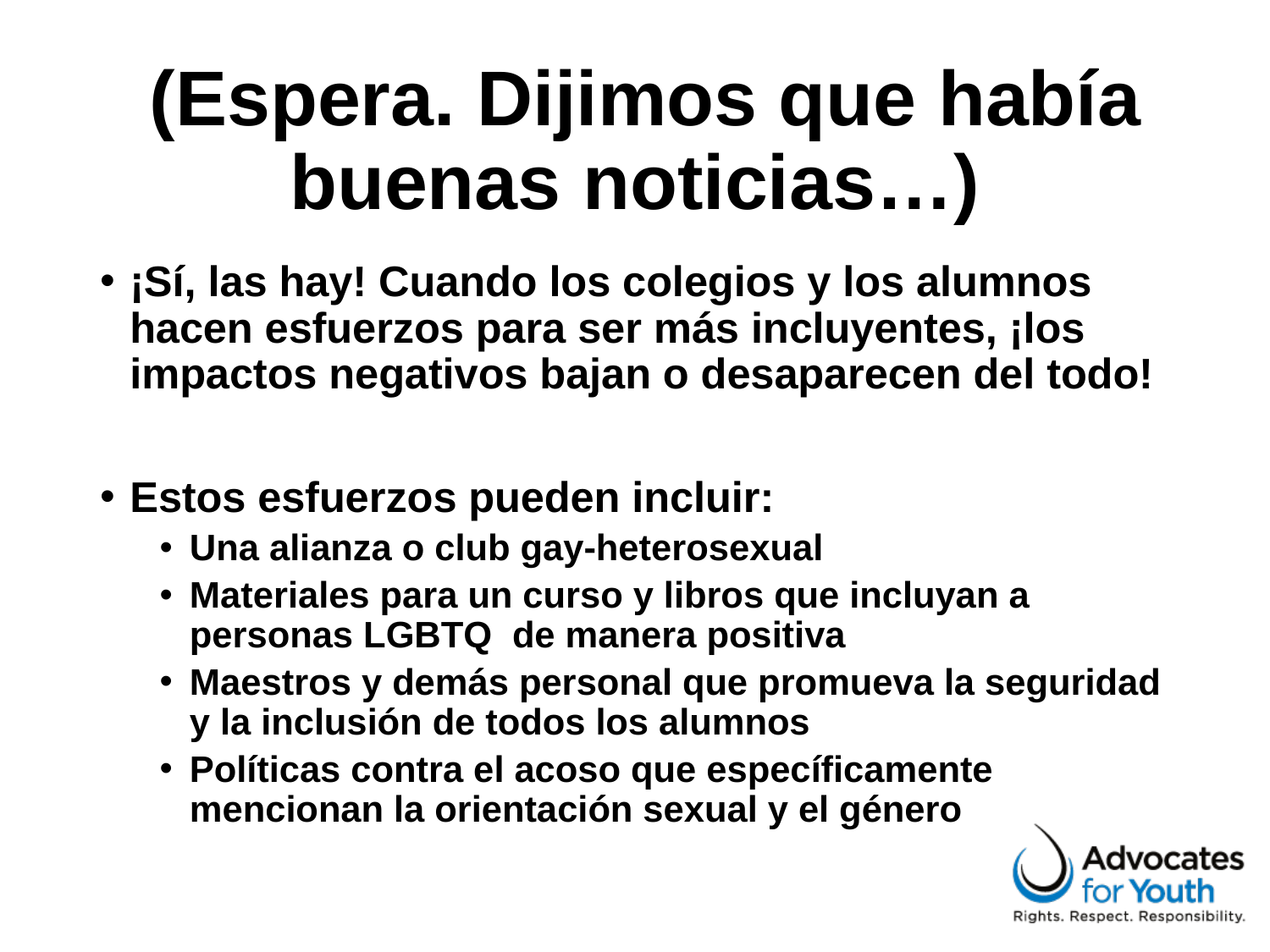

# (Espera. Dijimos que había buenas noticias…)
¡Sí, las hay! Cuando los colegios y los alumnos hacen esfuerzos para ser más incluyentes, ¡los impactos negativos bajan o desaparecen del todo!

Estos esfuerzos pueden incluir:
Una alianza o club gay-heterosexual
Materiales para un curso y libros que incluyan a personas LGBTQ  de manera positiva
Maestros y demás personal que promueva la seguridad y la inclusión de todos los alumnos
Políticas contra el acoso que específicamente mencionan la orientación sexual y el género